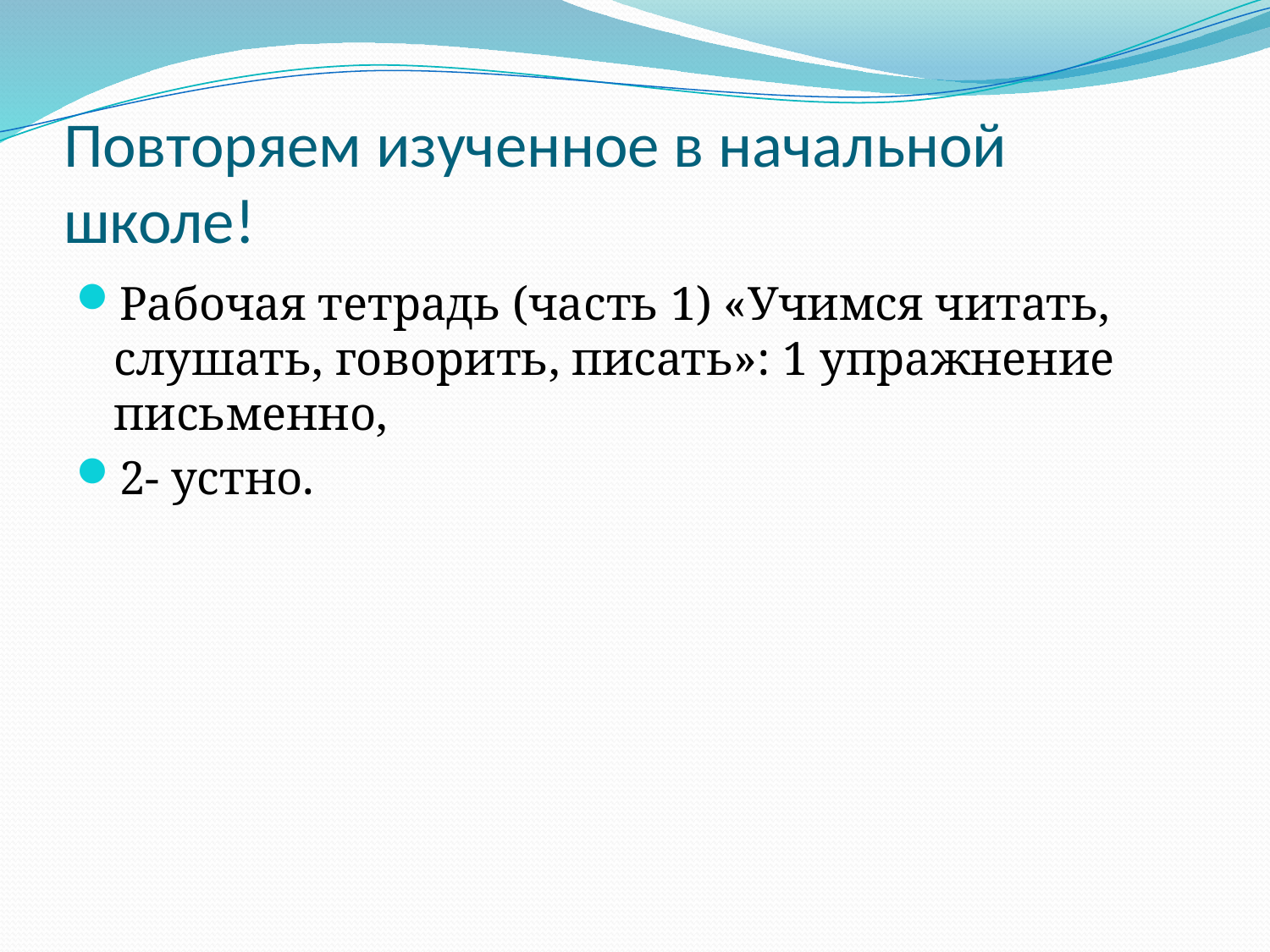

# Повторяем изученное в начальной школе!
Рабочая тетрадь (часть 1) «Учимся читать, слушать, говорить, писать»: 1 упражнение письменно,
2- устно.